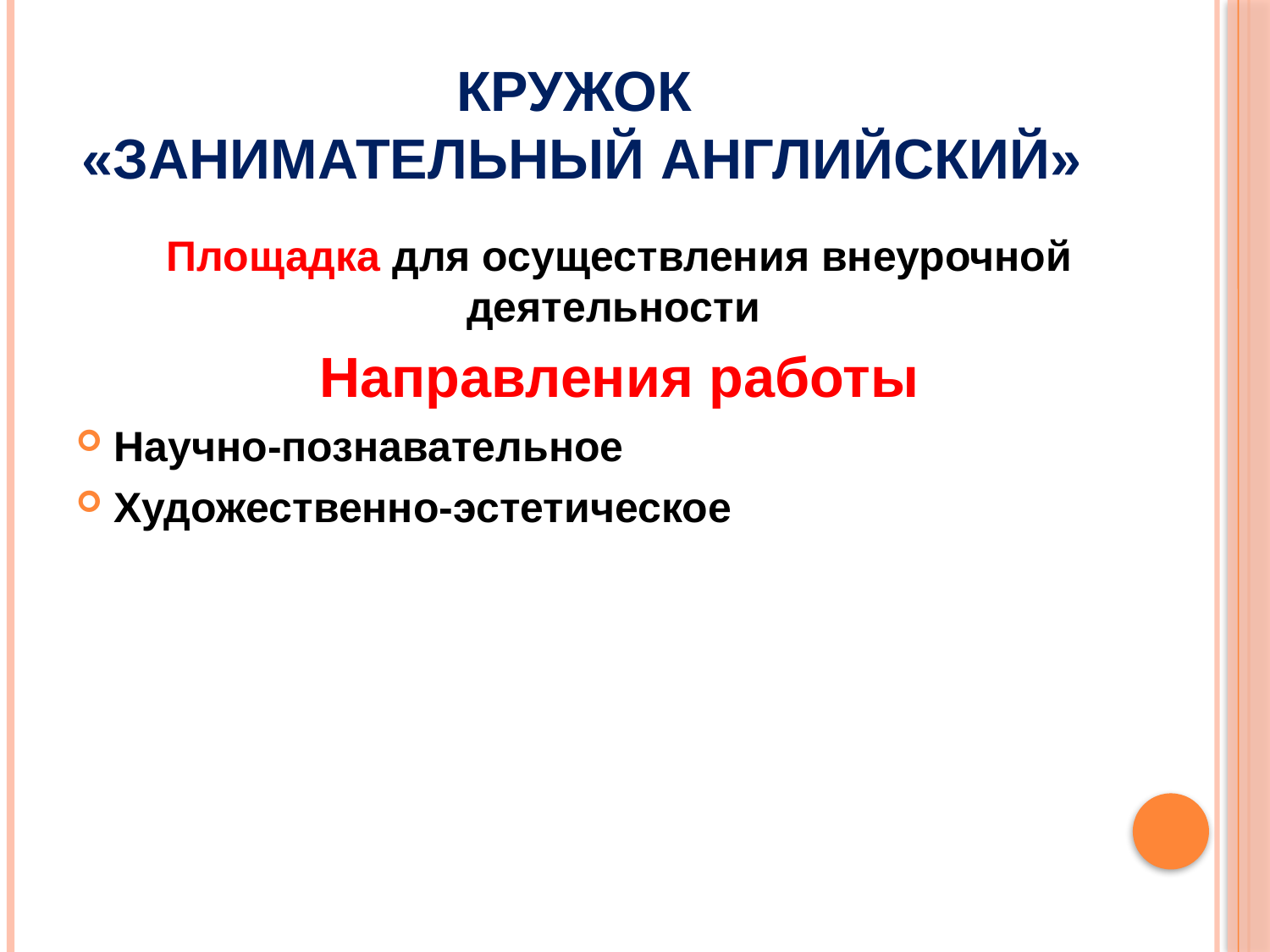

# Кружок «Занимательный английский»
Площадка для осуществления внеурочной деятельности
Направления работы
Научно-познавательное
Художественно-эстетическое